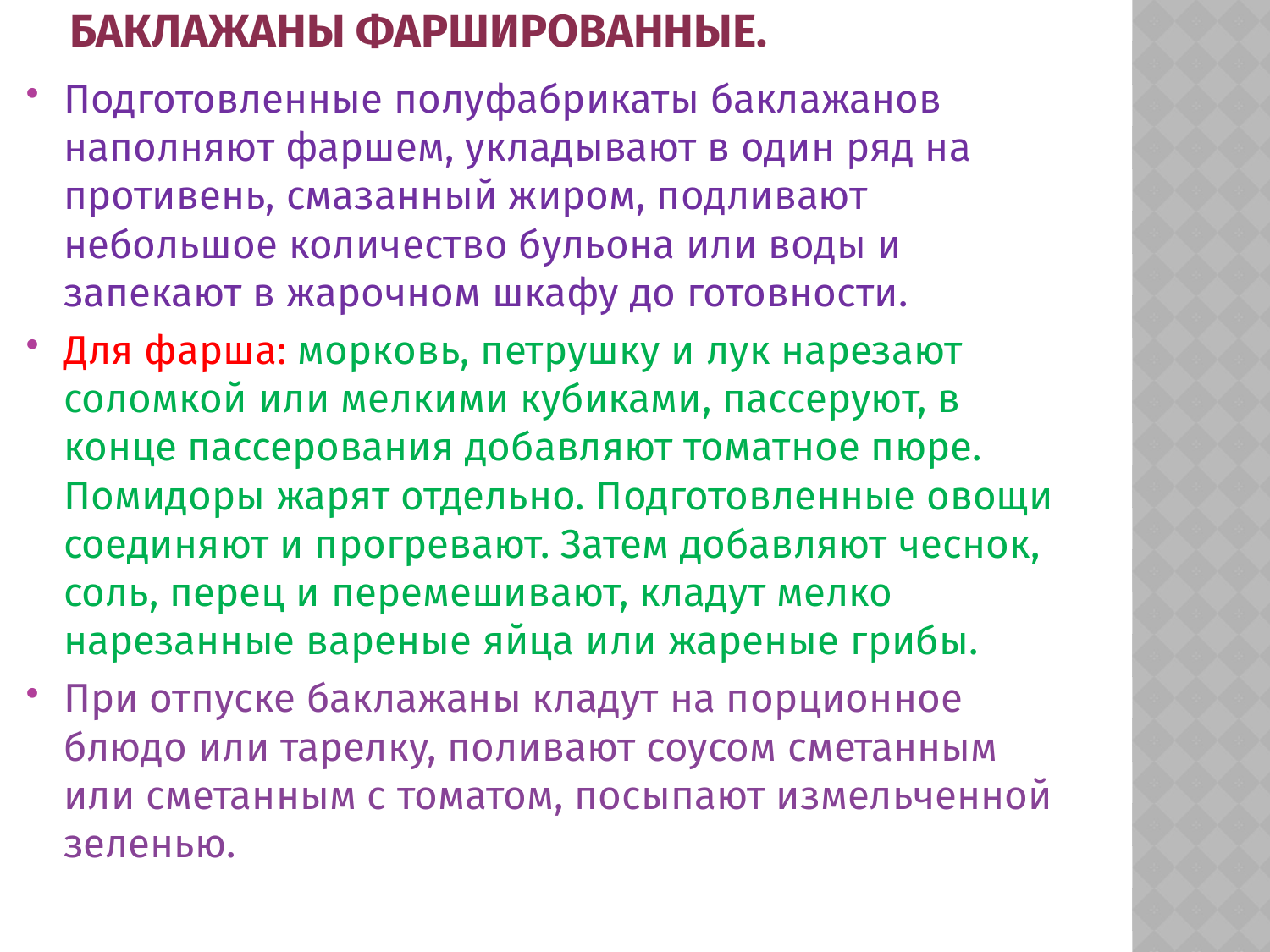

# Баклажаны фаршированные.
Подготовленные полуфабрикаты баклажанов наполняют фаршем, укладывают в один ряд на противень, смазанный жиром, подливают небольшое количество бульона или воды и запекают в жарочном шкафу до готовности.
Для фарша: морковь, петрушку и лук нарезают соломкой или мелкими кубиками, пассеруют, в конце пассерования добавляют томатное пюре. Помидоры жарят отдельно. Подготовленные овощи соединяют и прогревают. Затем добавляют чеснок, соль, перец и перемешивают, кладут мелко нарезанные вареные яйца или жареные грибы.
При отпуске баклажаны кладут на порционное блюдо или тарелку, поливают соусом сметанным или сметанным с томатом, посыпают измельченной зеленью.